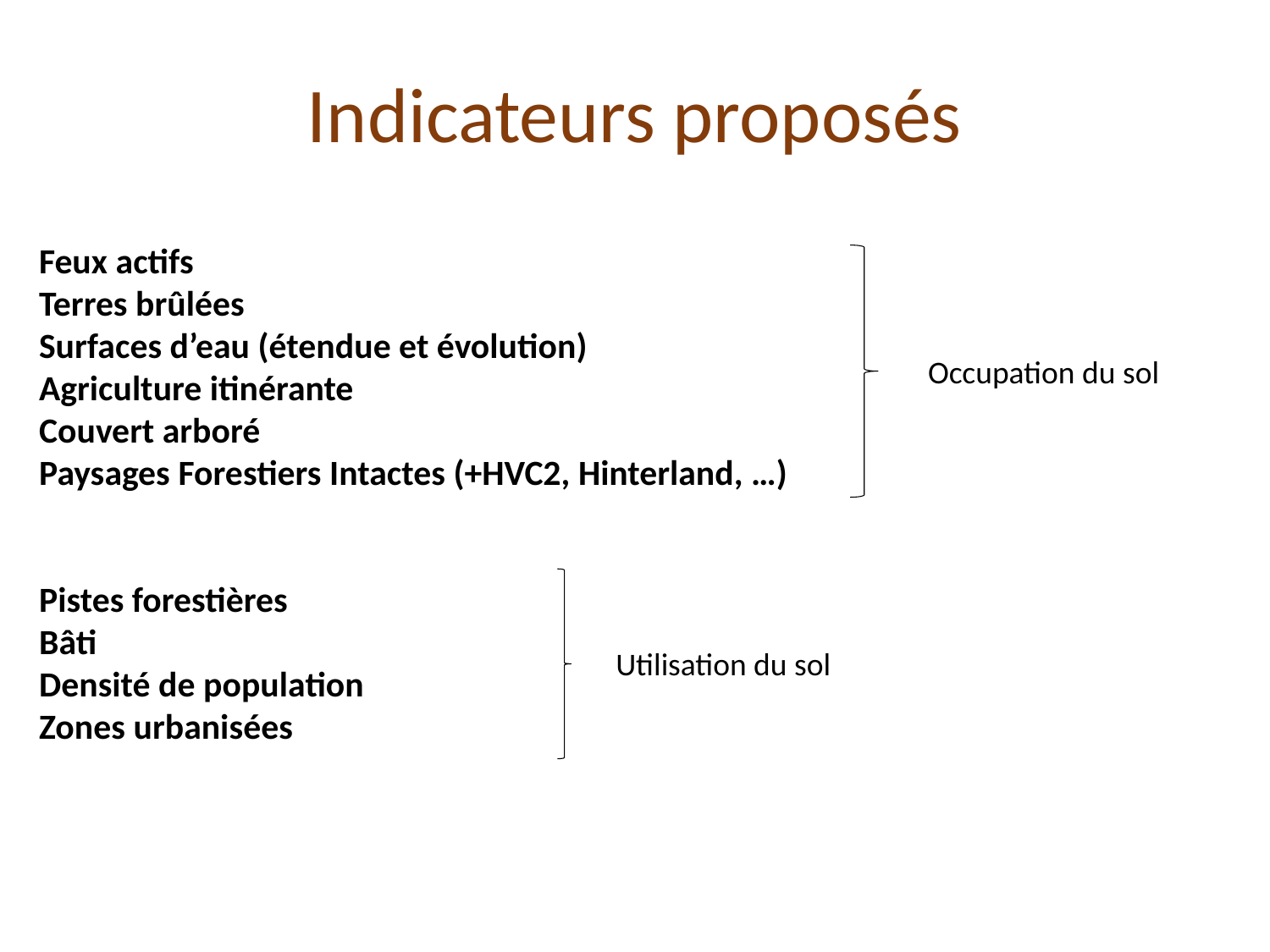

Indicateurs proposés
Feux actifs
Terres brûlées
Surfaces d’eau (étendue et évolution)
Agriculture itinérante
Couvert arboré
Paysages Forestiers Intactes (+HVC2, Hinterland, …)

Pistes forestières
Bâti
Densité de population
Zones urbanisées

Occupation du sol

Utilisation du sol